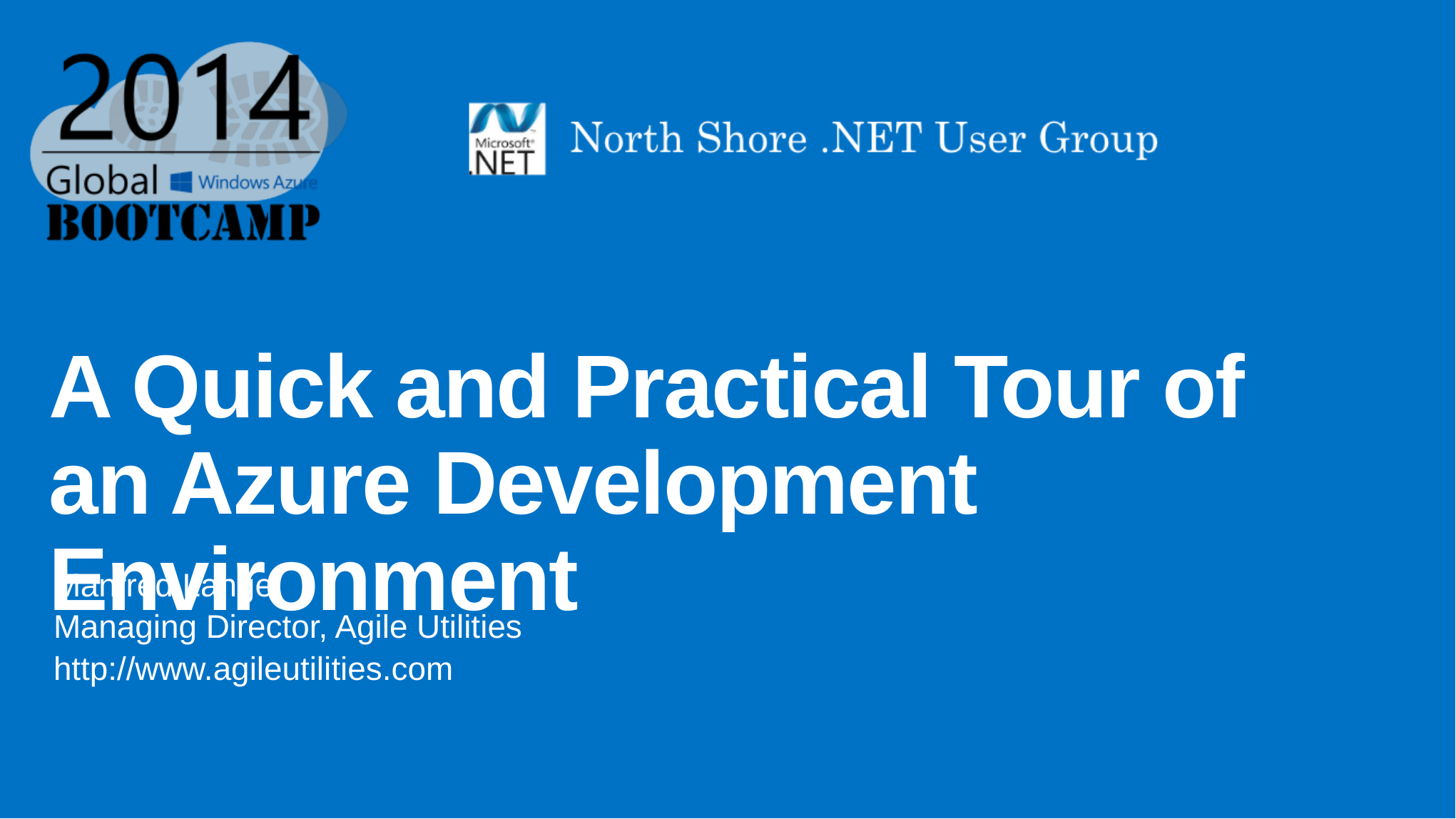

# A Quick and Practical Tour of an Azure Development Environment
Manfred Lange
Managing Director, Agile Utilities
http://www.agileutilities.com